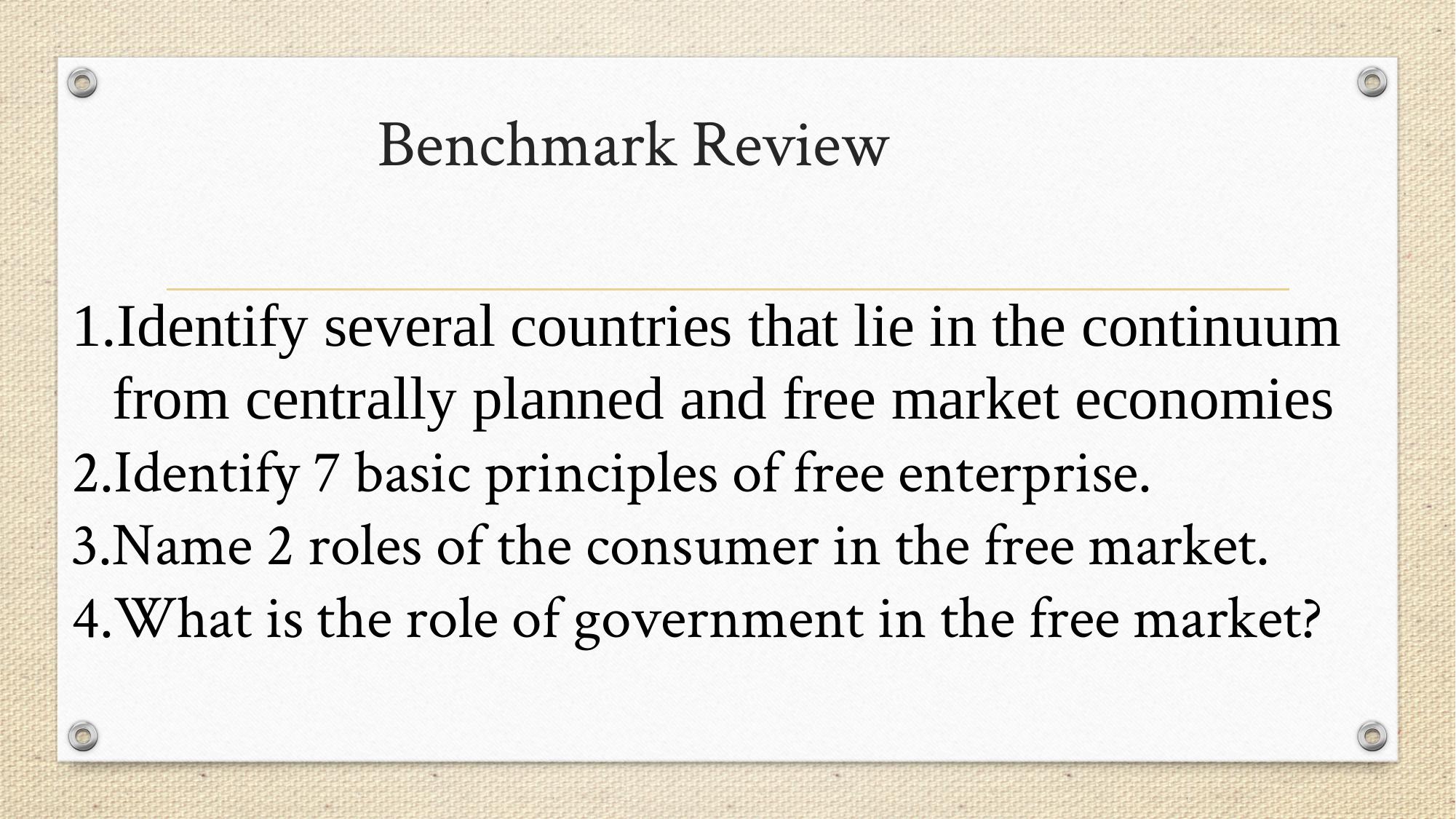

# Benchmark Review
Identify several countries that lie in the continuum from centrally planned and free market economies
Identify 7 basic principles of free enterprise.
Name 2 roles of the consumer in the free market.
What is the role of government in the free market?